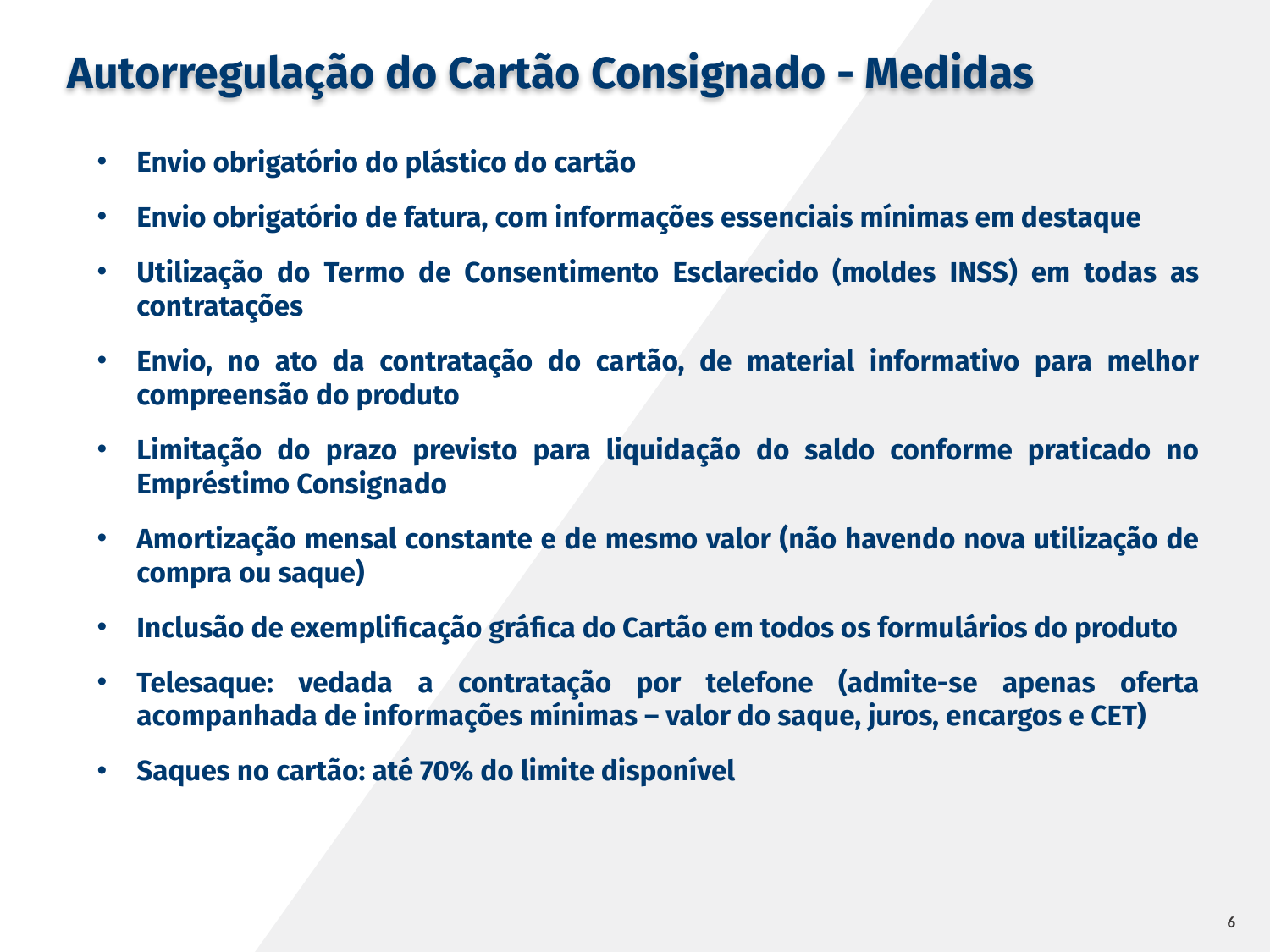

Autorregulação do Cartão Consignado - Medidas

Envio obrigatório do plástico do cartão
Envio obrigatório de fatura, com informações essenciais mínimas em destaque
Utilização do Termo de Consentimento Esclarecido (moldes INSS) em todas as contratações
Envio, no ato da contratação do cartão, de material informativo para melhor compreensão do produto
Limitação do prazo previsto para liquidação do saldo conforme praticado no Empréstimo Consignado
Amortização mensal constante e de mesmo valor (não havendo nova utilização de compra ou saque)
Inclusão de exemplificação gráfica do Cartão em todos os formulários do produto
Telesaque: vedada a contratação por telefone (admite-se apenas oferta acompanhada de informações mínimas – valor do saque, juros, encargos e CET)
Saques no cartão: até 70% do limite disponível
6